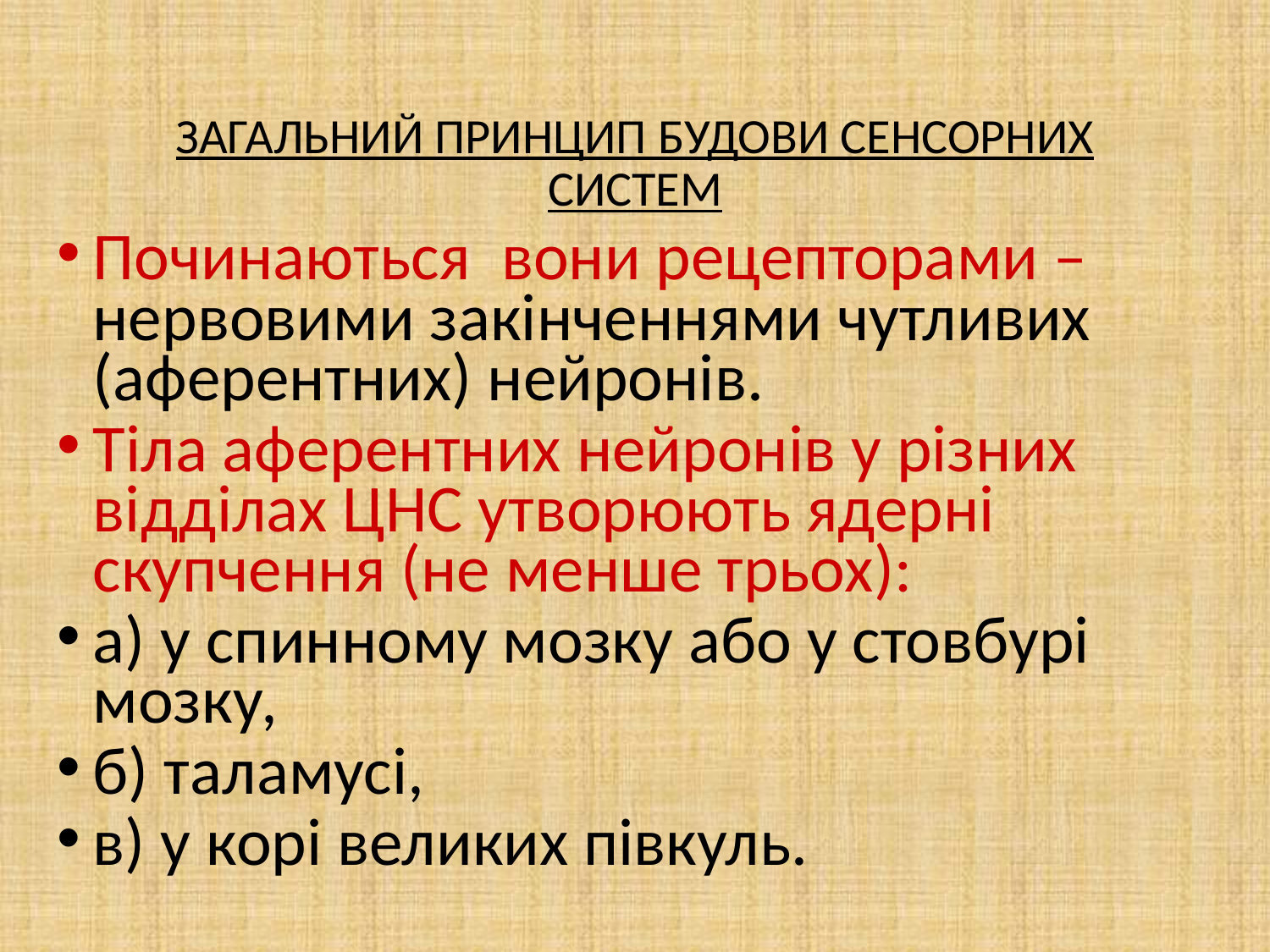

ЗАГАЛЬНИЙ ПРИНЦИП БУДОВИ СЕНСОРНИХ СИСТЕМ
Починаються  вони рецепторами – нервовими закінченнями чутливих (аферентних) нейронів.
Тіла аферентних нейронів у різних відділах ЦНС утворюють ядерні скупчення (не менше трьох):
а) у спинному мозку або у стовбурі мозку,
б) таламусі,
в) у корі великих півкуль.